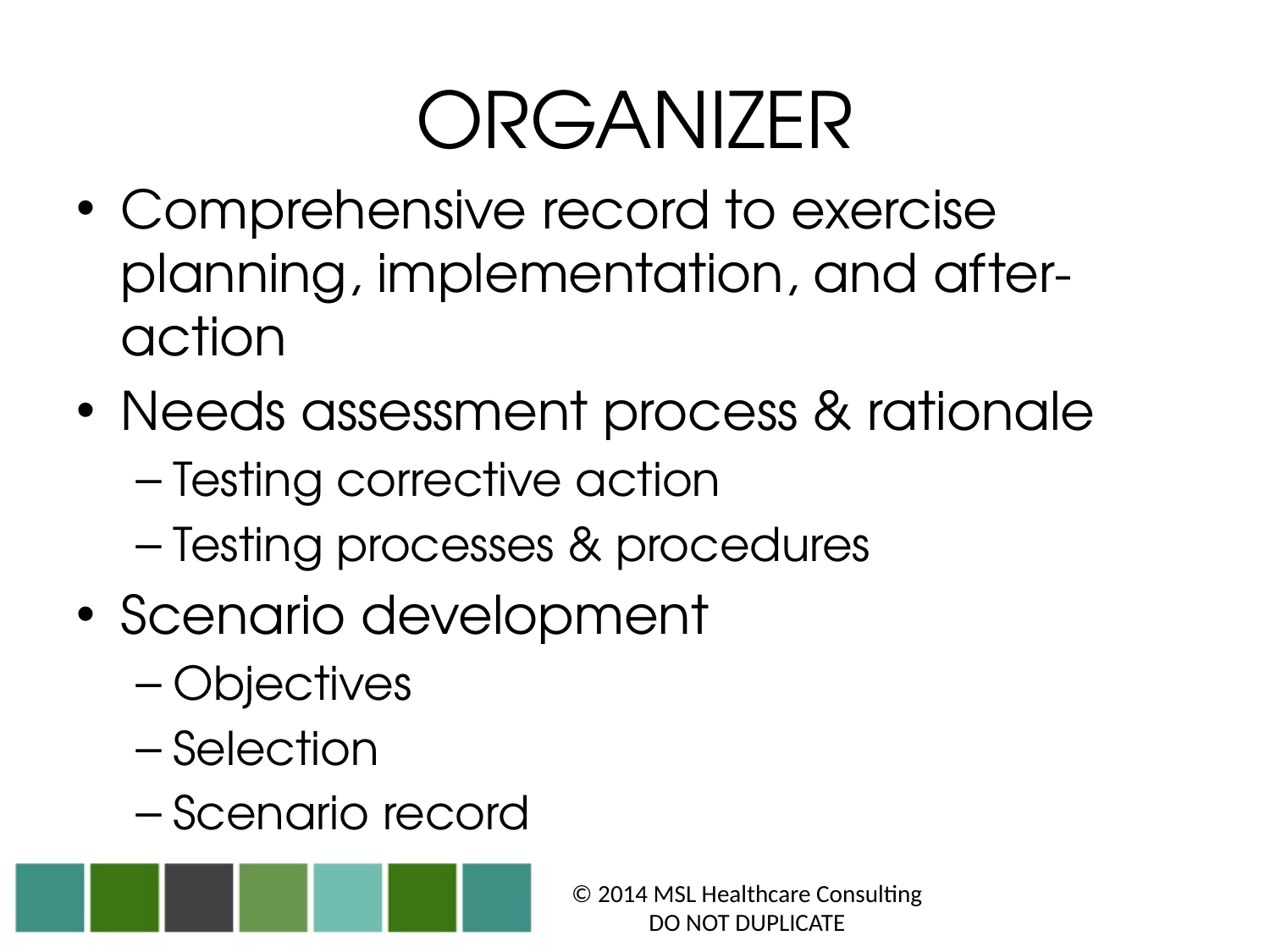

# ORGANIZER
Comprehensive record to exercise planning, implementation, and after-action
Needs assessment process & rationale
Testing corrective action
Testing processes & procedures
Scenario development
Objectives
Selection
Scenario record

© 2014 MSL Healthcare Consulting
DO NOT DUPLICATE